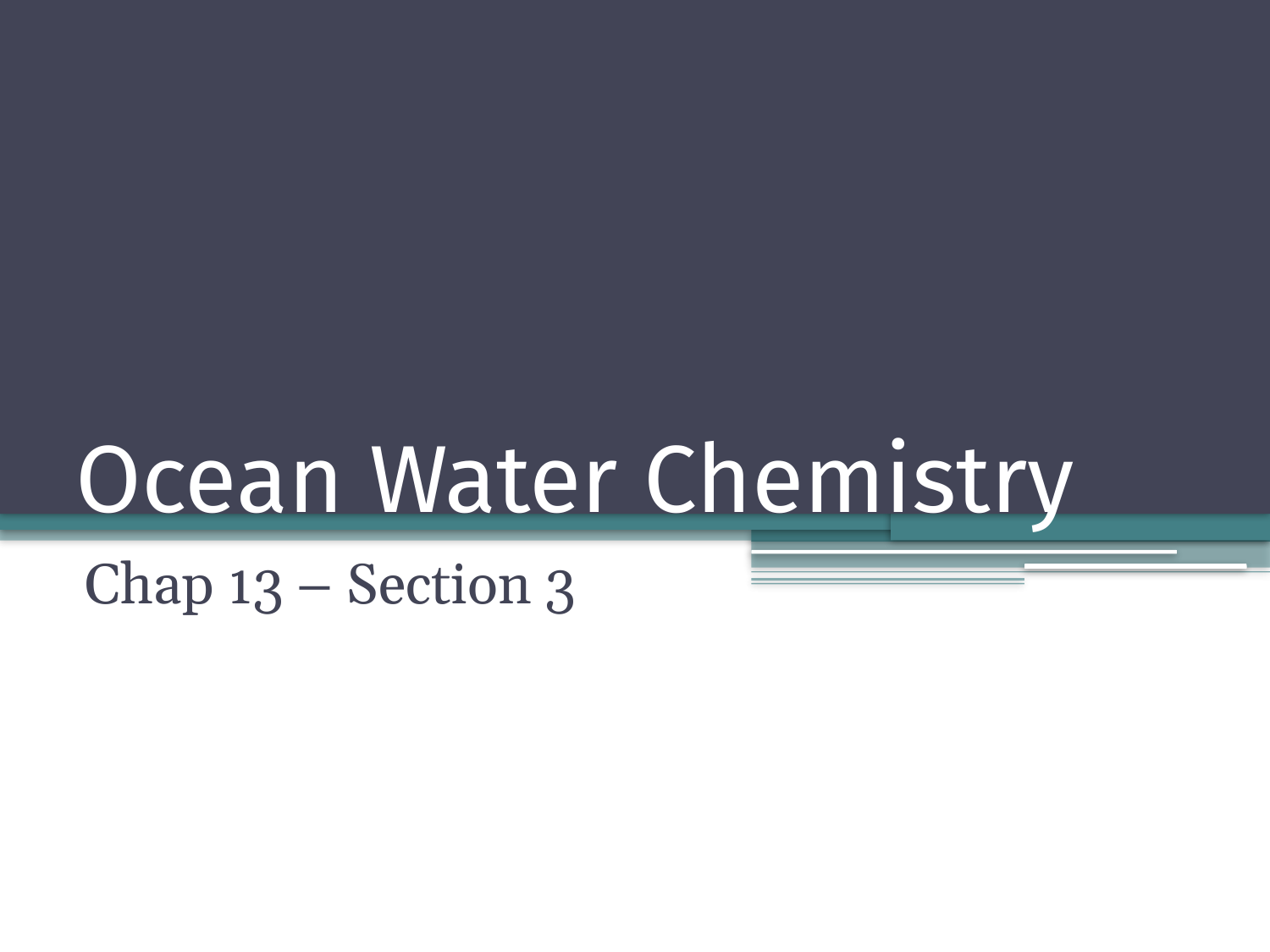

# Ocean Water Chemistry
Chap 13 – Section 3